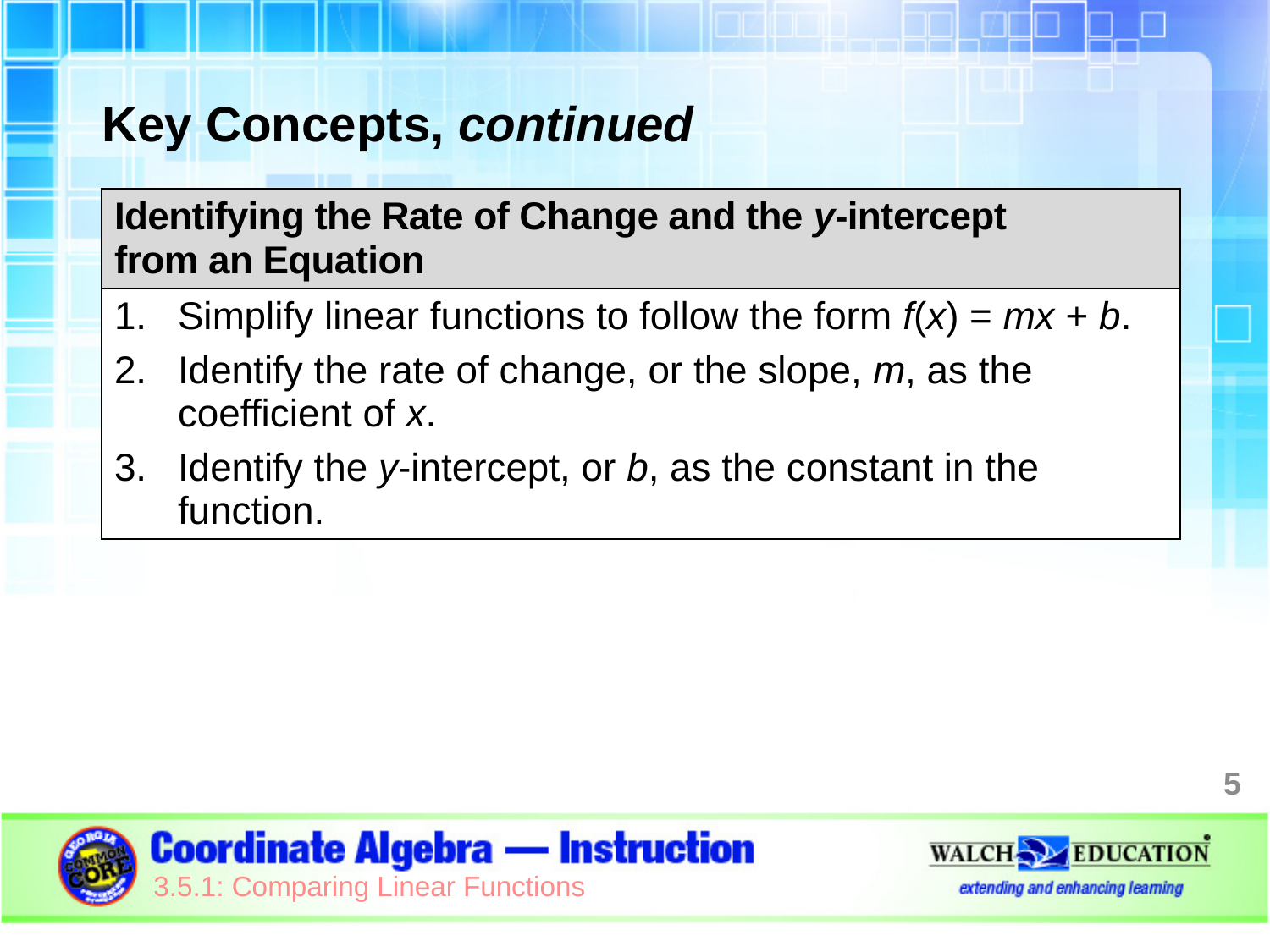

Key Concepts, continued

| Identifying the Rate of Change and the y-intercept from an Equation |
| --- |
| Simplify linear functions to follow the form f(x) = mx + b. Identify the rate of change, or the slope, m, as the coefficient of x. Identify the y-intercept, or b, as the constant in the function. |
5
3.5.1: Comparing Linear Functions